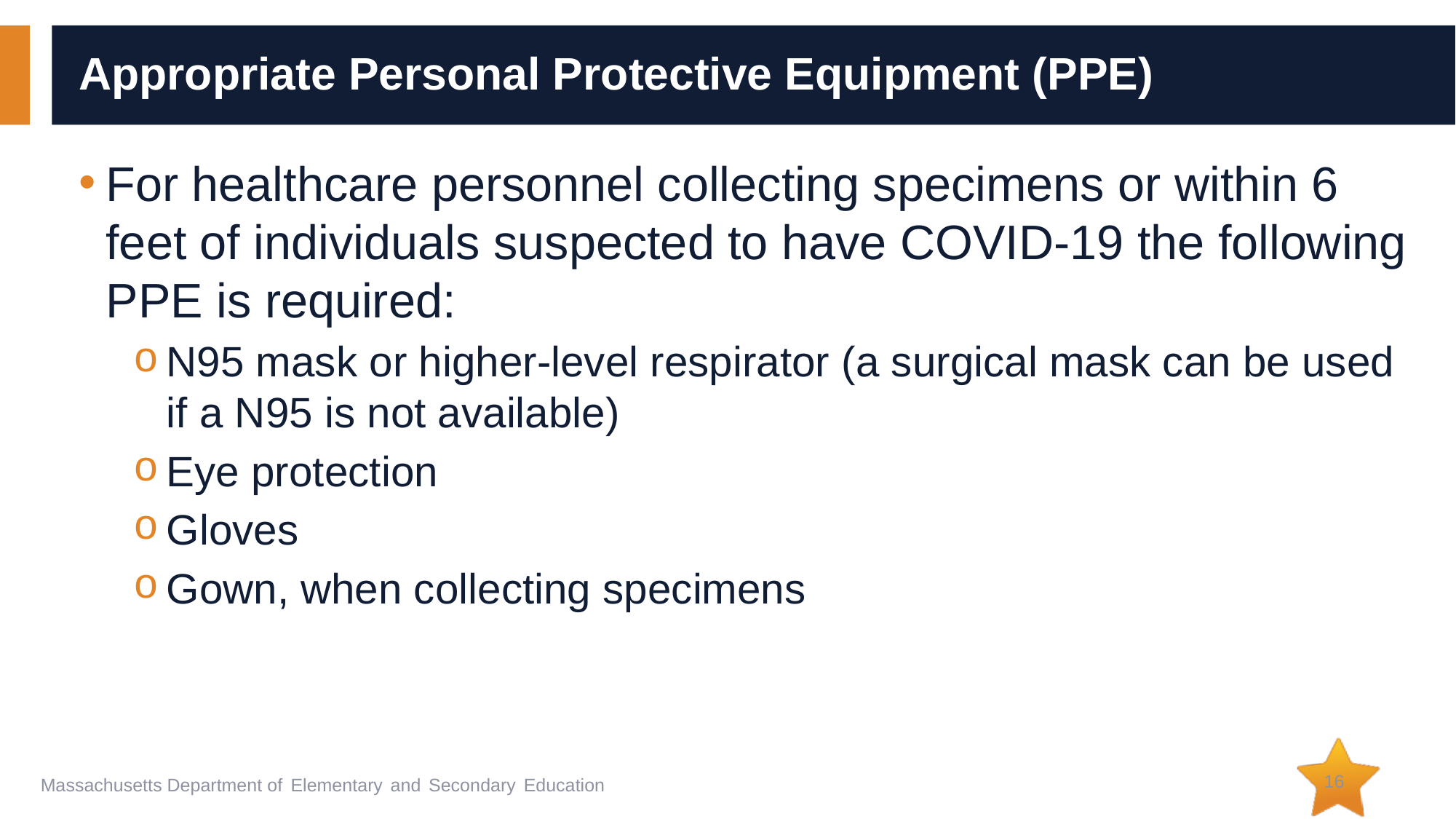

# Appropriate Personal Protective Equipment (PPE)
For healthcare personnel collecting specimens or within 6 feet of individuals suspected to have COVID-19 the following PPE is required:
N95 mask or higher-level respirator (a surgical mask can be used if a N95 is not available)
Eye protection
Gloves
Gown, when collecting specimens

16